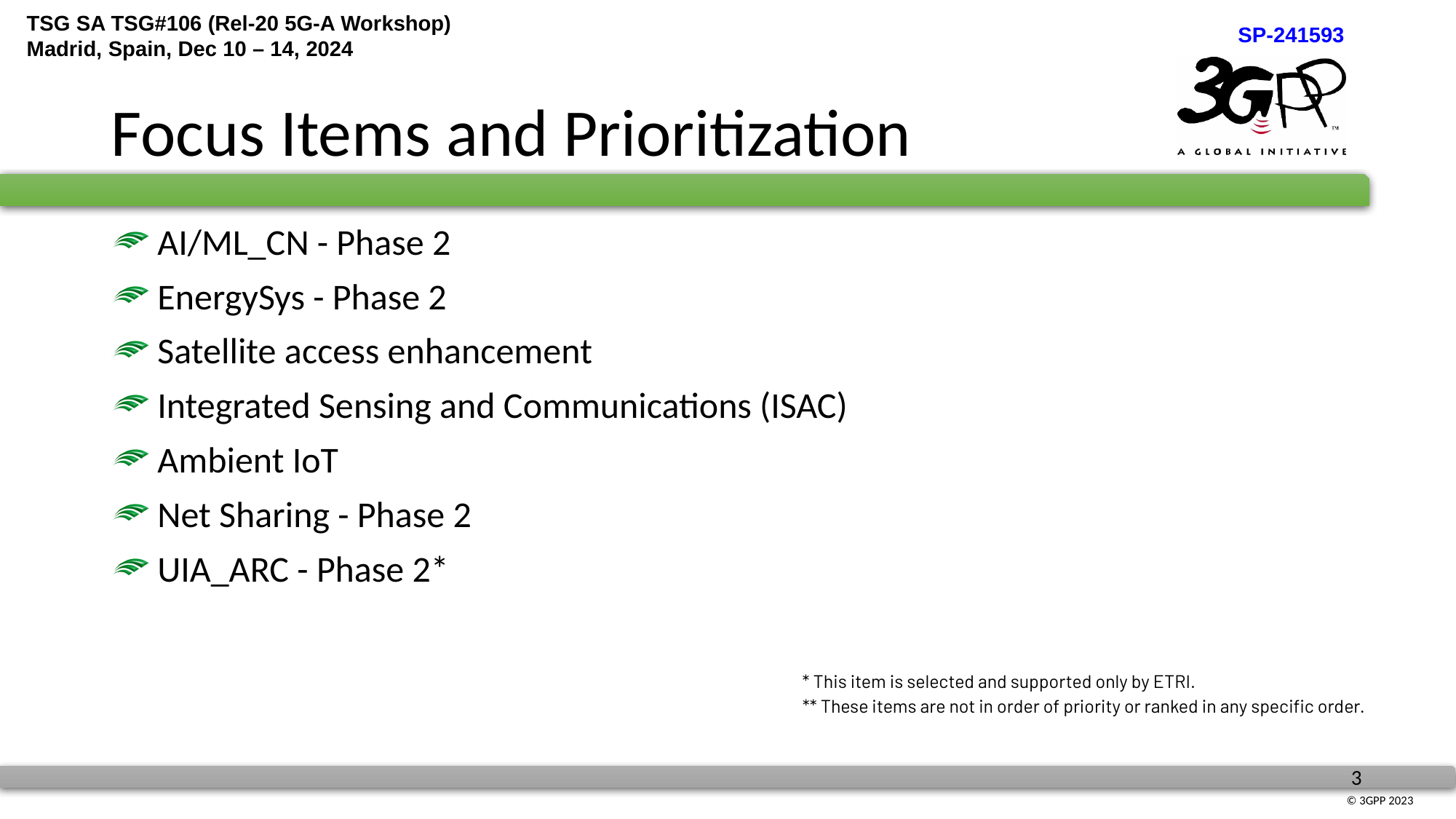

# Focus Items and Prioritization
 AI/ML_CN - Phase 2
 EnergySys - Phase 2
 Satellite access enhancement
 Integrated Sensing and Communications (ISAC)
 Ambient IoT
 Net Sharing - Phase 2
 UIA_ARC - Phase 2*

* This item is selected and supported only by ETRI.
** These items are not in order of priority or ranked in any specific order.